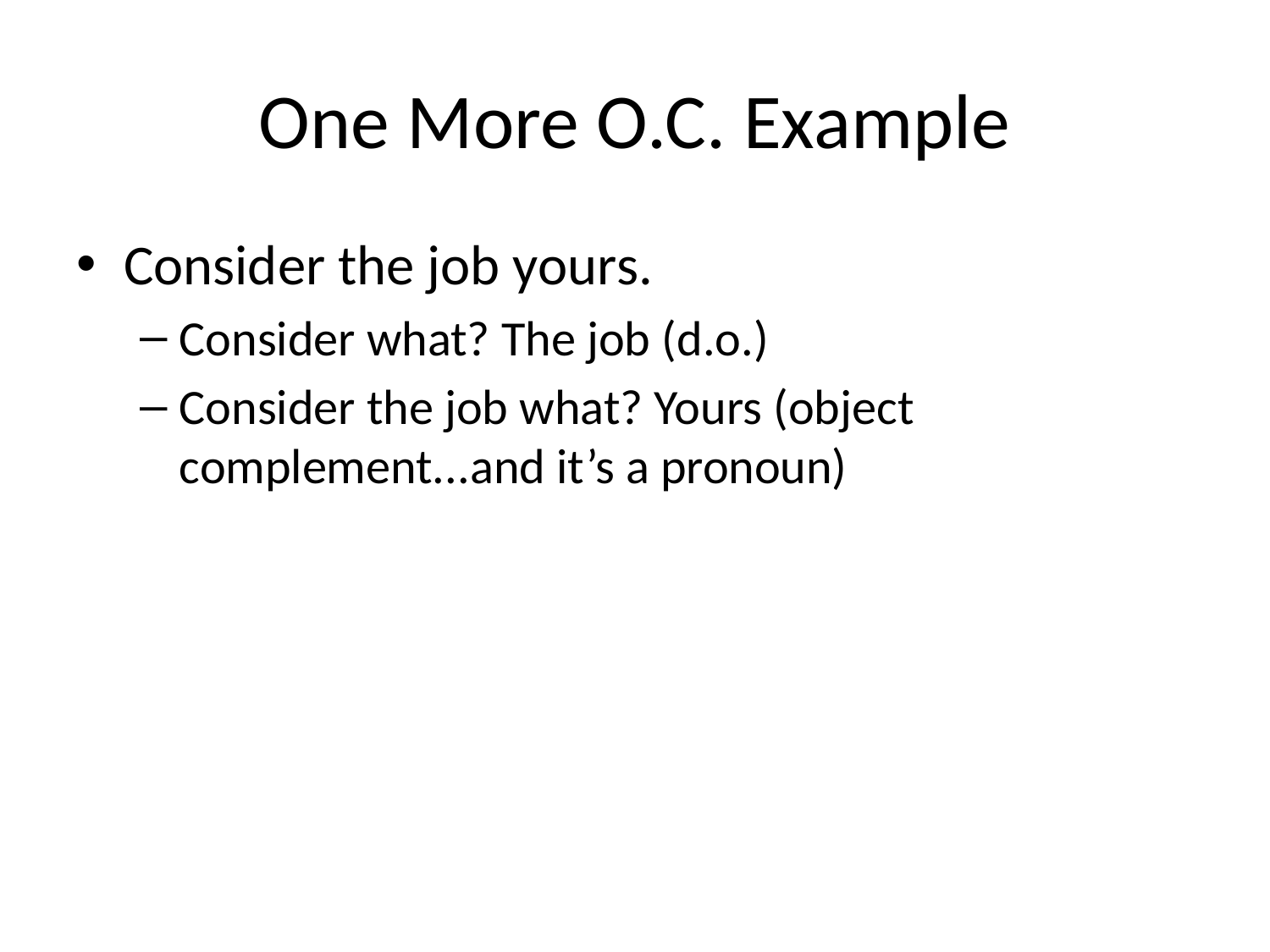

# One More O.C. Example
Consider the job yours.
Consider what? The job (d.o.)
Consider the job what? Yours (object complement...and it’s a pronoun)